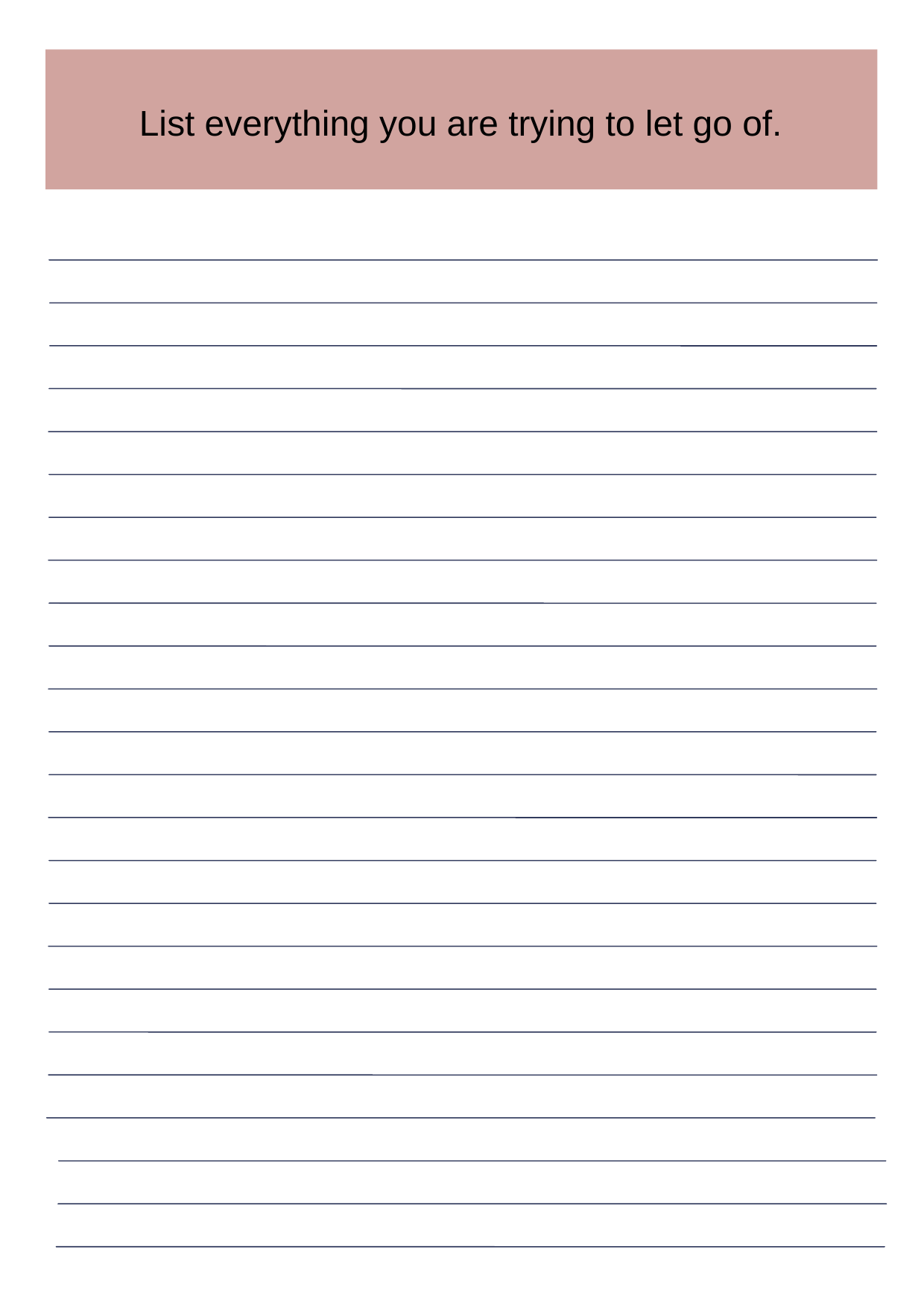

List everything you are trying to let go of.